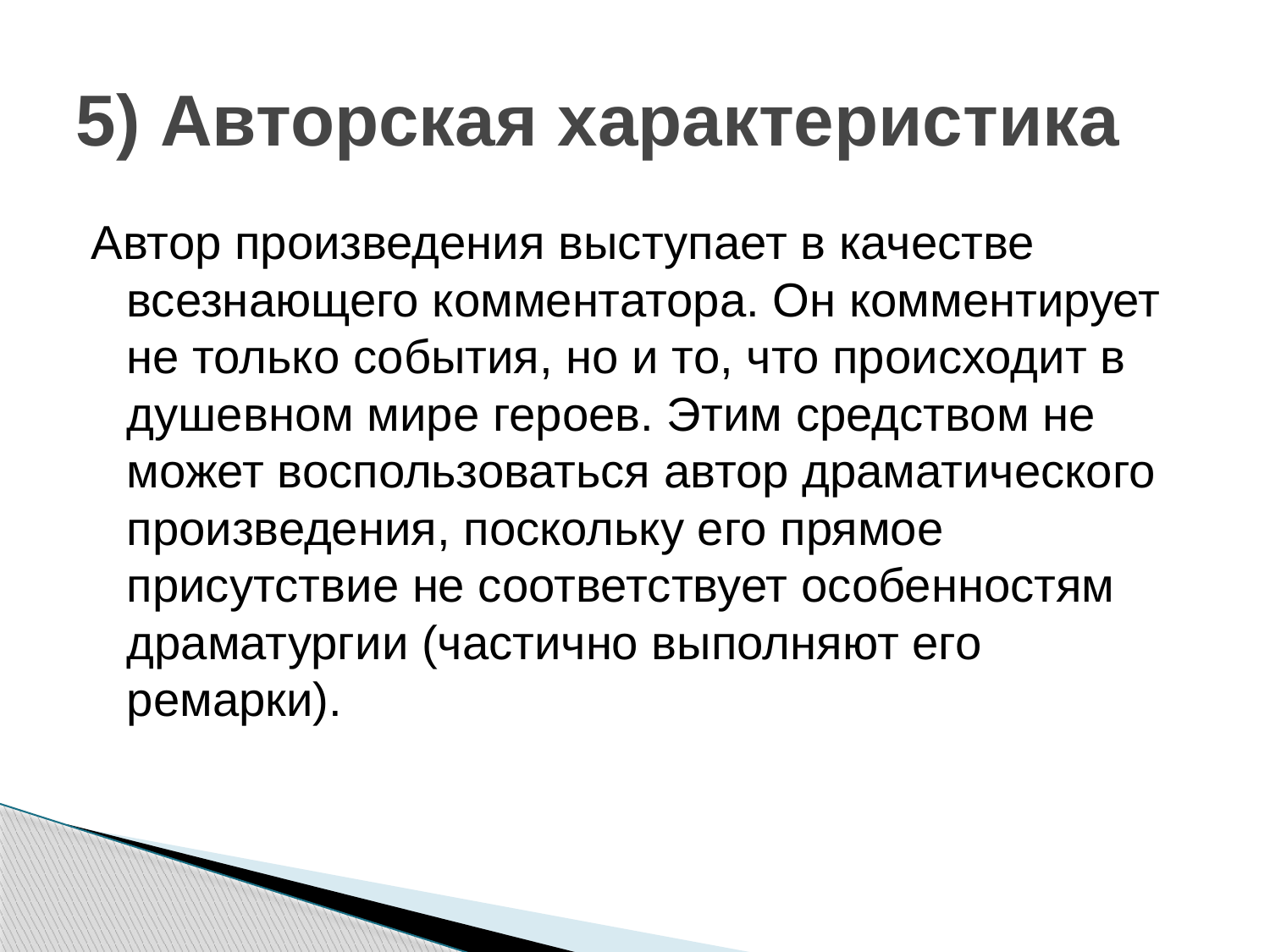

# 5) Авторская характеристика
Автор произведения выступает в качестве всезнающего комментатора. Он комментирует не только события, но и то, что происходит в душевном мире героев. Этим средством не может воспользоваться автор драматического произведения, поскольку его прямое присутствие не соответствует особенностям драматургии (частично выполняют его ремарки).